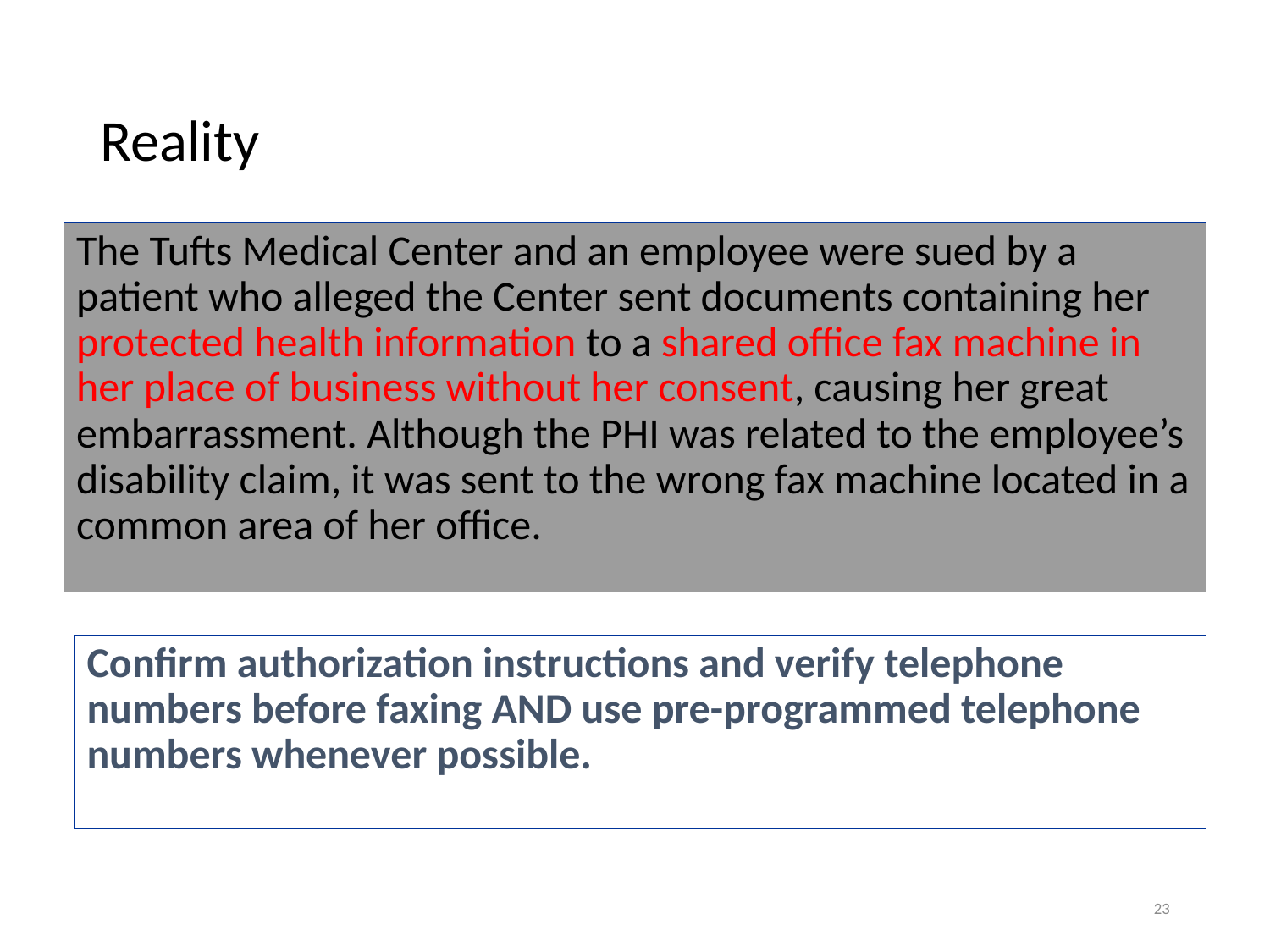

# Reality
The Tufts Medical Center and an employee were sued by a patient who alleged the Center sent documents containing her protected health information to a shared office fax machine in her place of business without her consent, causing her great embarrassment. Although the PHI was related to the employee’s disability claim, it was sent to the wrong fax machine located in a common area of her office.
Confirm authorization instructions and verify telephone numbers before faxing AND use pre-programmed telephone numbers whenever possible.
23